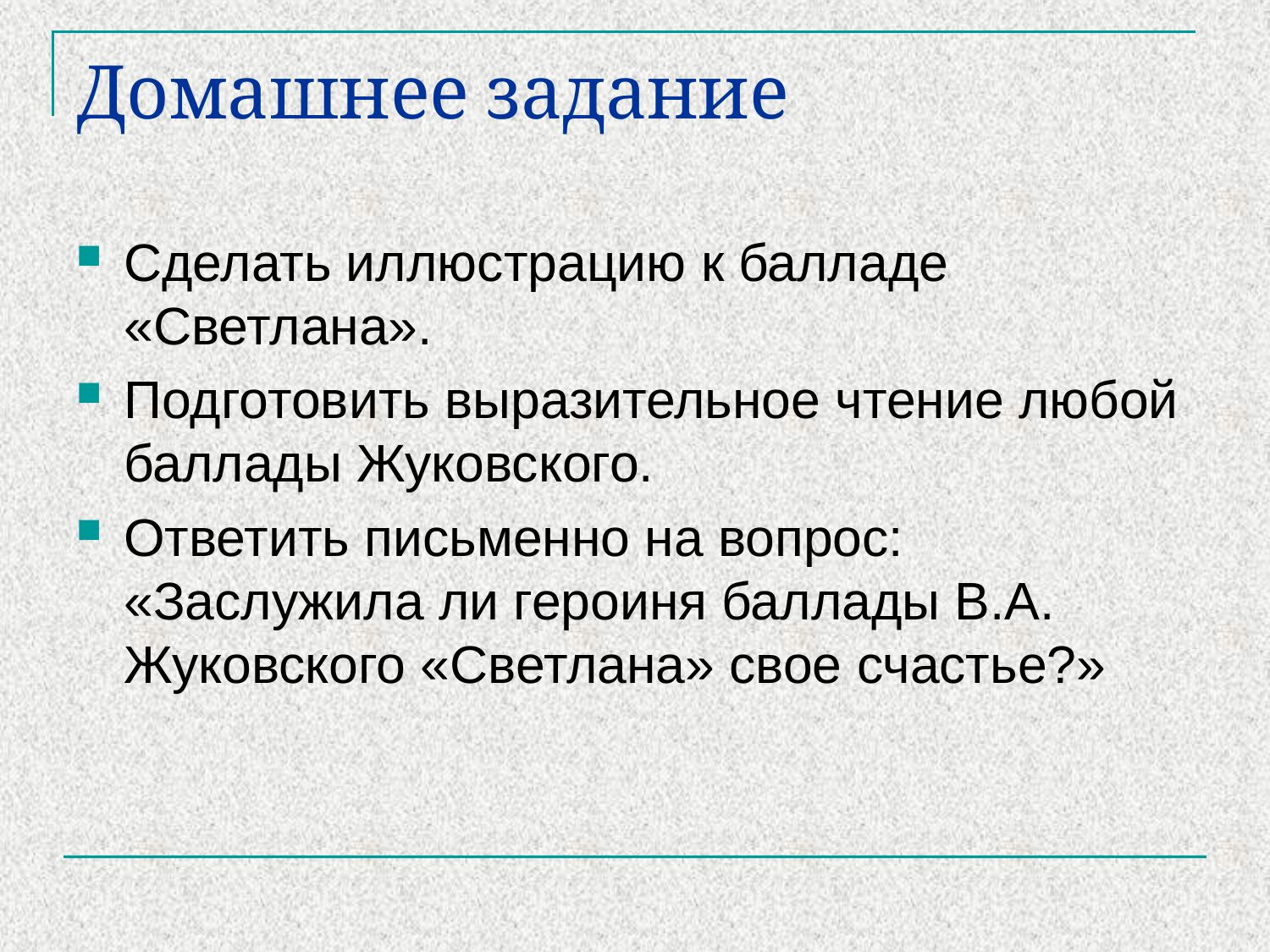

# Домашнее задание
Сделать иллюстрацию к балладе «Светлана».
Подготовить выразительное чтение любой баллады Жуковского.
Ответить письменно на вопрос: «Заслужила ли героиня баллады В.А. Жуковского «Светлана» свое счастье?»